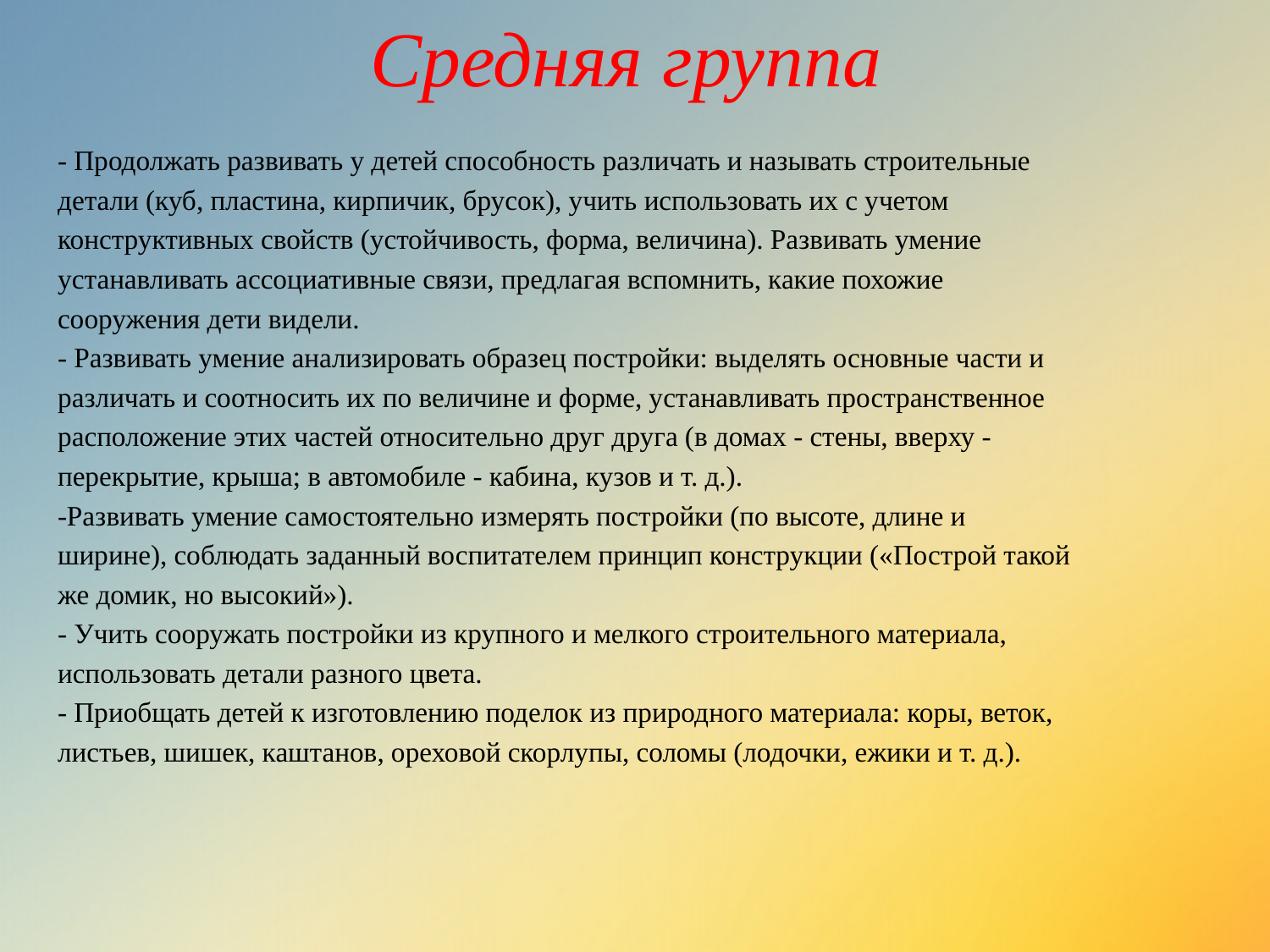

# Средняя группа
- Продолжать развивать у детей способность различать и называть строительные
детали (куб, пластина, кирпичик, брусок), учить использовать их с учетом
конструктивных свойств (устойчивость, форма, величина). Развивать умение
устанавливать ассоциативные связи, предлагая вспомнить, какие похожие
сооружения дети видели.
- Развивать умение анализировать образец постройки: выделять основные части и
различать и соотносить их по величине и форме, устанавливать пространственное
расположение этих частей относительно друг друга (в домах - стены, вверху -
перекрытие, крыша; в автомобиле - кабина, кузов и т. д.).
-Развивать умение самостоятельно измерять постройки (по высоте, длине и
ширине), соблюдать заданный воспитателем принцип конструкции («Построй такой
же домик, но высокий»).
- Учить сооружать постройки из крупного и мелкого строительного материала,
использовать детали разного цвета.
- Приобщать детей к изготовлению поделок из природного материала: коры, веток,
листьев, шишек, каштанов, ореховой скорлупы, соломы (лодочки, ежики и т. д.).